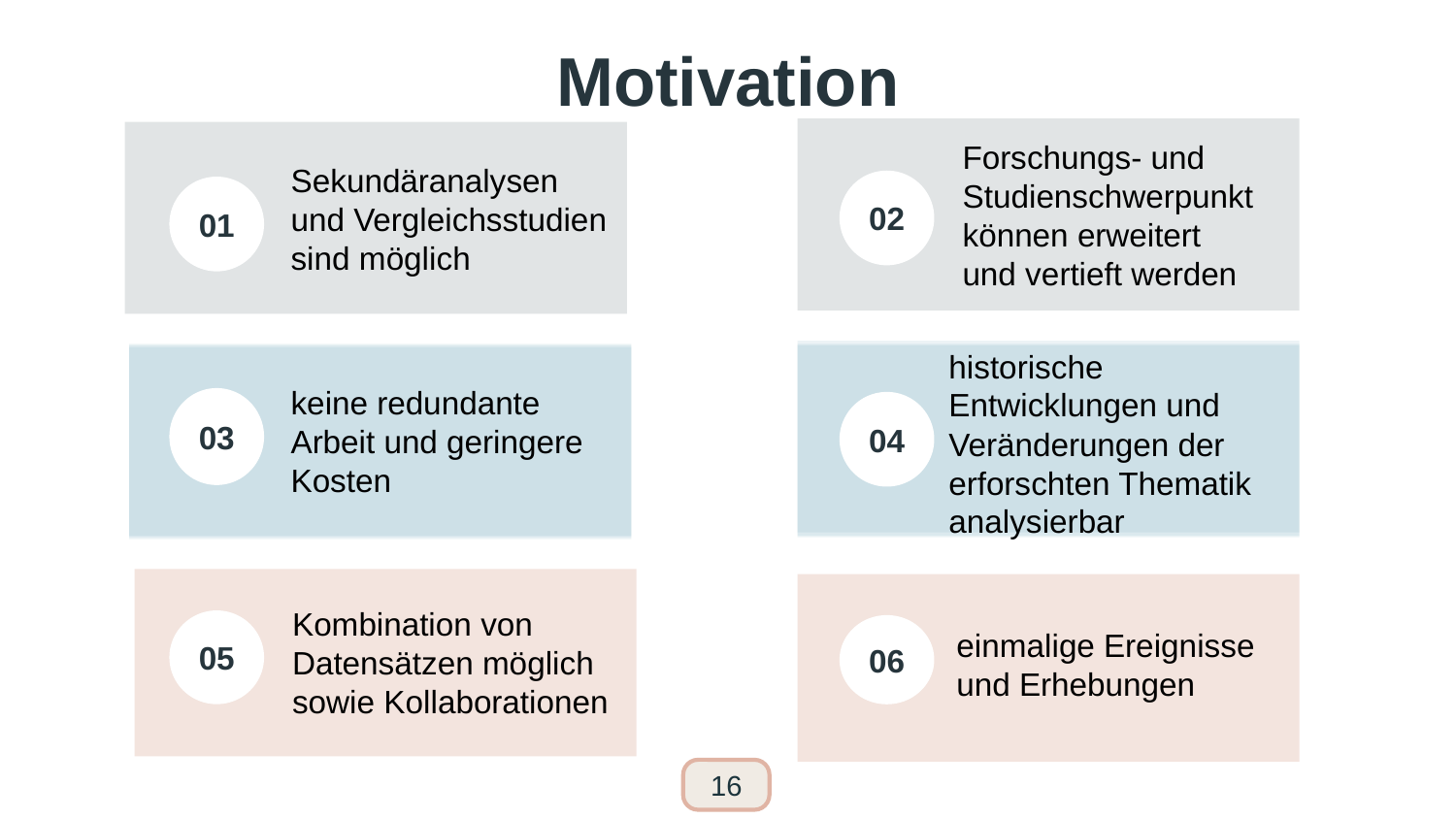

# Motivation

Sekundäranalysen und Vergleichsstudien sind möglich
01
Forschungs- und Studienschwerpunkt können erweitert und vertieft werden
02

historische Entwicklungen und Veränderungen der erforschten Thematik analysierbar
03
keine redundante Arbeit und geringere Kosten
04

Kombination von Datensätzen möglich sowie Kollaborationen
05

einmalige Ereignisse und Erhebungen
06